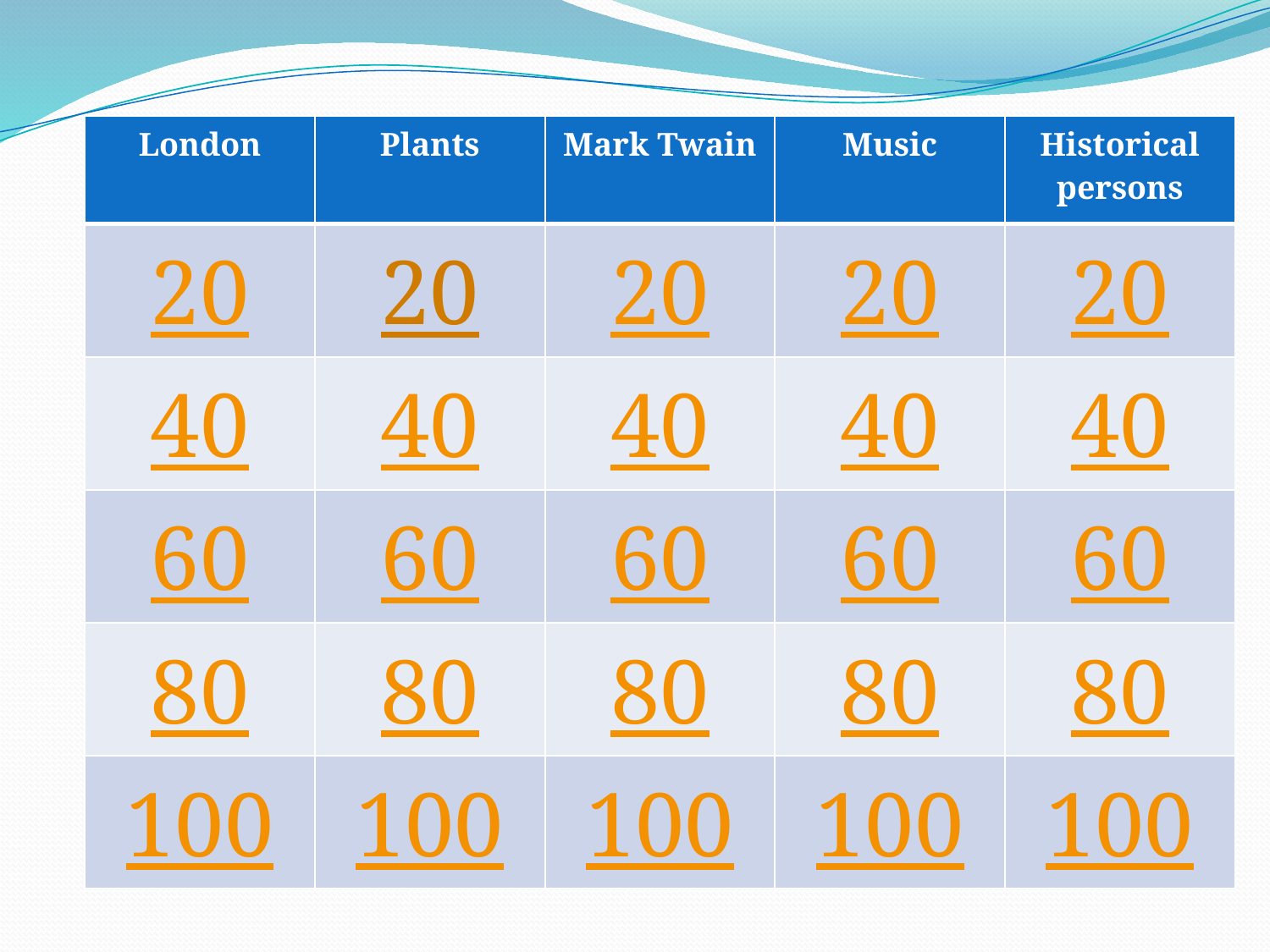

| London | Plants | Mark Twain | Music | Historical persons |
| --- | --- | --- | --- | --- |
| 20 | 20 | 20 | 20 | 20 |
| 40 | 40 | 40 | 40 | 40 |
| 60 | 60 | 60 | 60 | 60 |
| 80 | 80 | 80 | 80 | 80 |
| 100 | 100 | 100 | 100 | 100 |